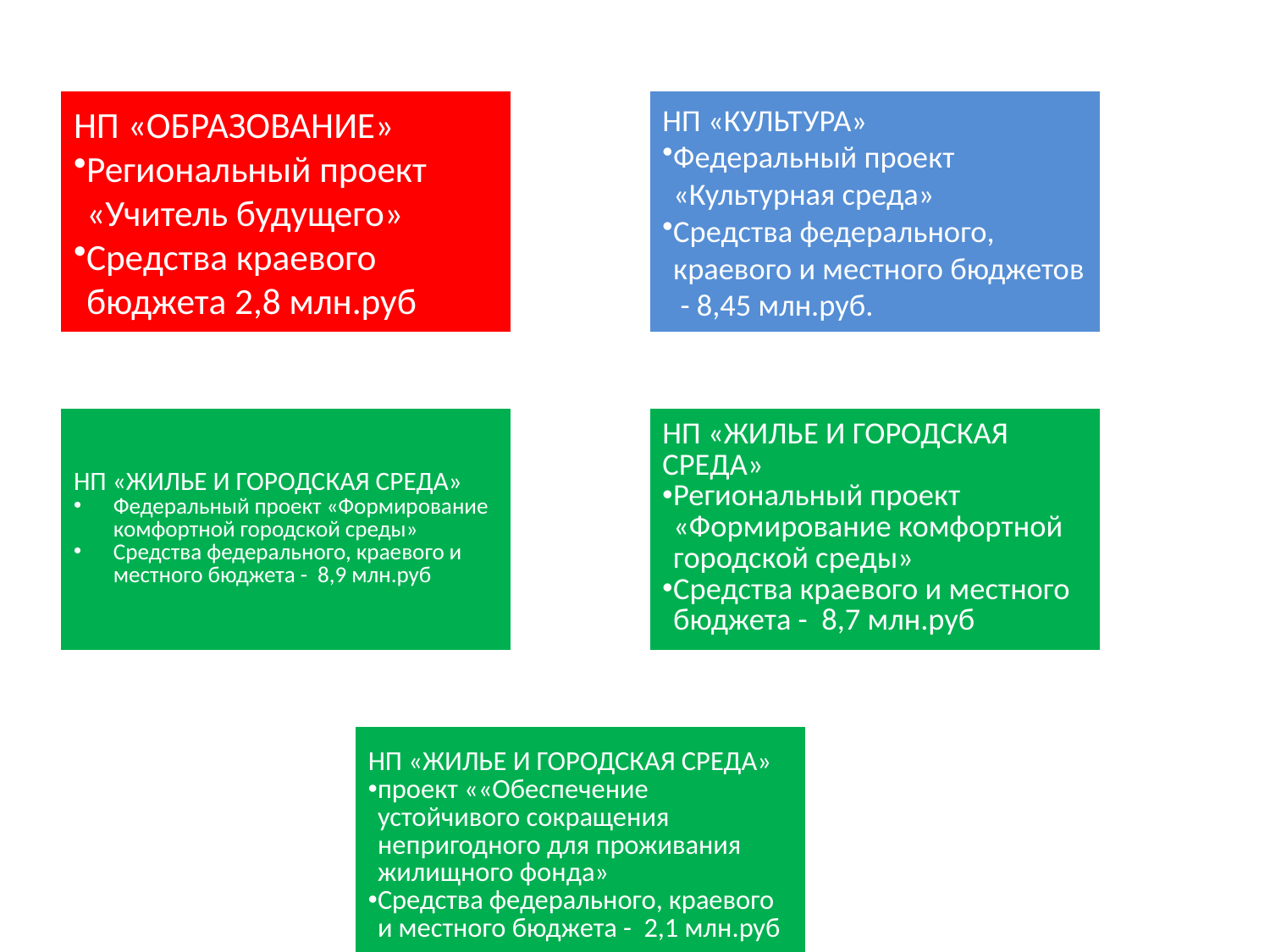

НП «ОБРАЗОВАНИЕ»
Региональный проект «Учитель будущего»
Средства краевого бюджета 2,8 млн.руб
НП «КУЛЬТУРА»
Федеральный проект «Культурная среда»
Средства федерального, краевого и местного бюджетов  - 8,45 млн.руб.
НП «ЖИЛЬЕ И ГОРОДСКАЯ СРЕДА»
Федеральный проект «Формирование комфортной городской среды»
Средства федерального, краевого и местного бюджета -  8,9 млн.руб
НП «ЖИЛЬЕ И ГОРОДСКАЯ СРЕДА»
проект ««Обеспечение устойчивого сокращения непригодного для проживания жилищного фонда»
Средства федерального, краевого и местного бюджета -  2,1 млн.руб
НП «ЖИЛЬЕ И ГОРОДСКАЯ СРЕДА»
Региональный проект «Формирование комфортной городской среды»
Средства краевого и местного бюджета -  8,7 млн.руб